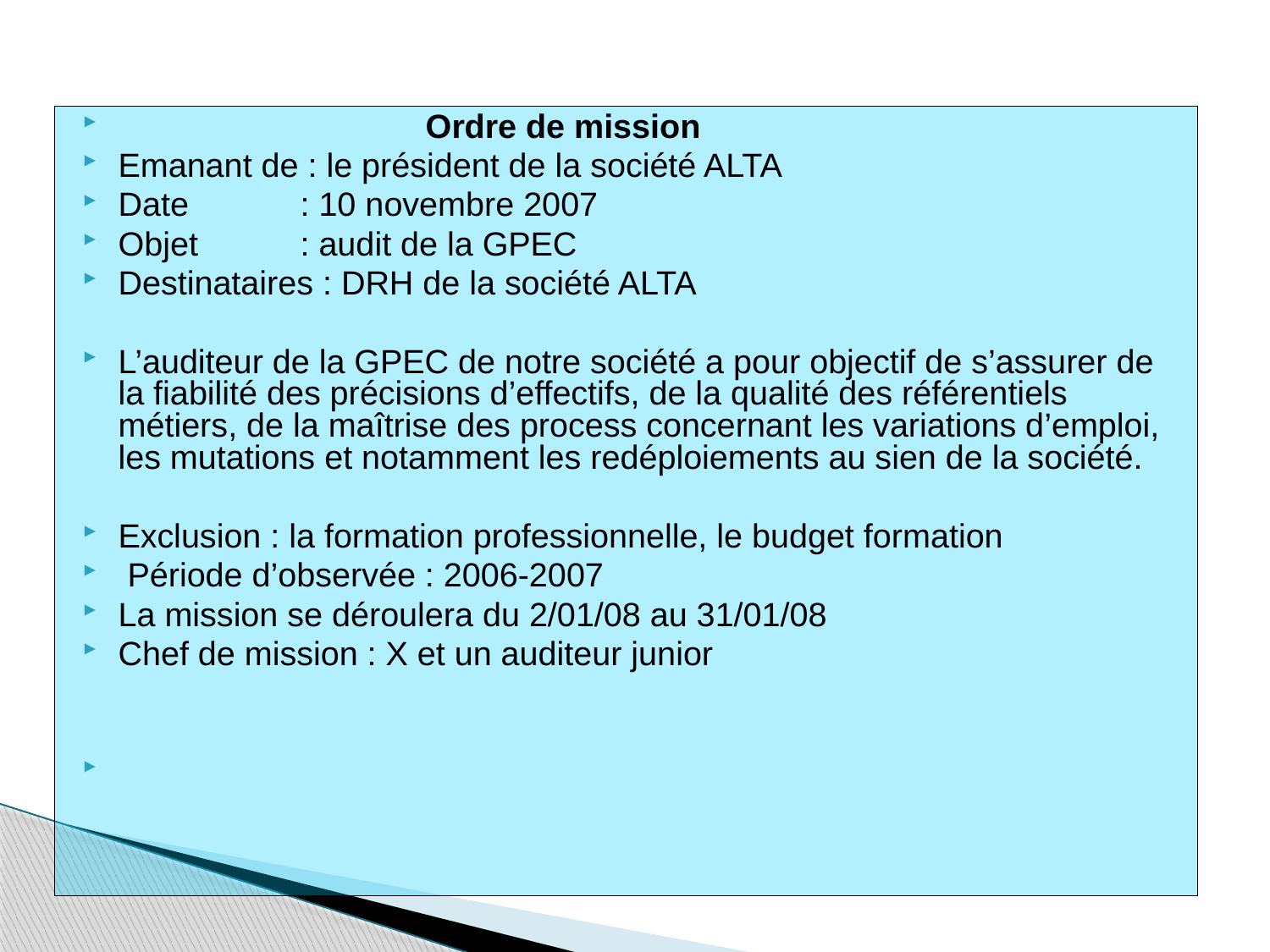

Ordre de mission
Emanant de : le président de la société ALTA
Date            : 10 novembre 2007
Objet           : audit de la GPEC
Destinataires : DRH de la société ALTA

L’auditeur de la GPEC de notre société a pour objectif de s’assurer de la fiabilité des précisions d’effectifs, de la qualité des référentiels métiers, de la maîtrise des process concernant les variations d’emploi, les mutations et notamment les redéploiements au sien de la société.

Exclusion : la formation professionnelle, le budget formation
 Période d’observée : 2006-2007
La mission se déroulera du 2/01/08 au 31/01/08
Chef de mission : X et un auditeur junior